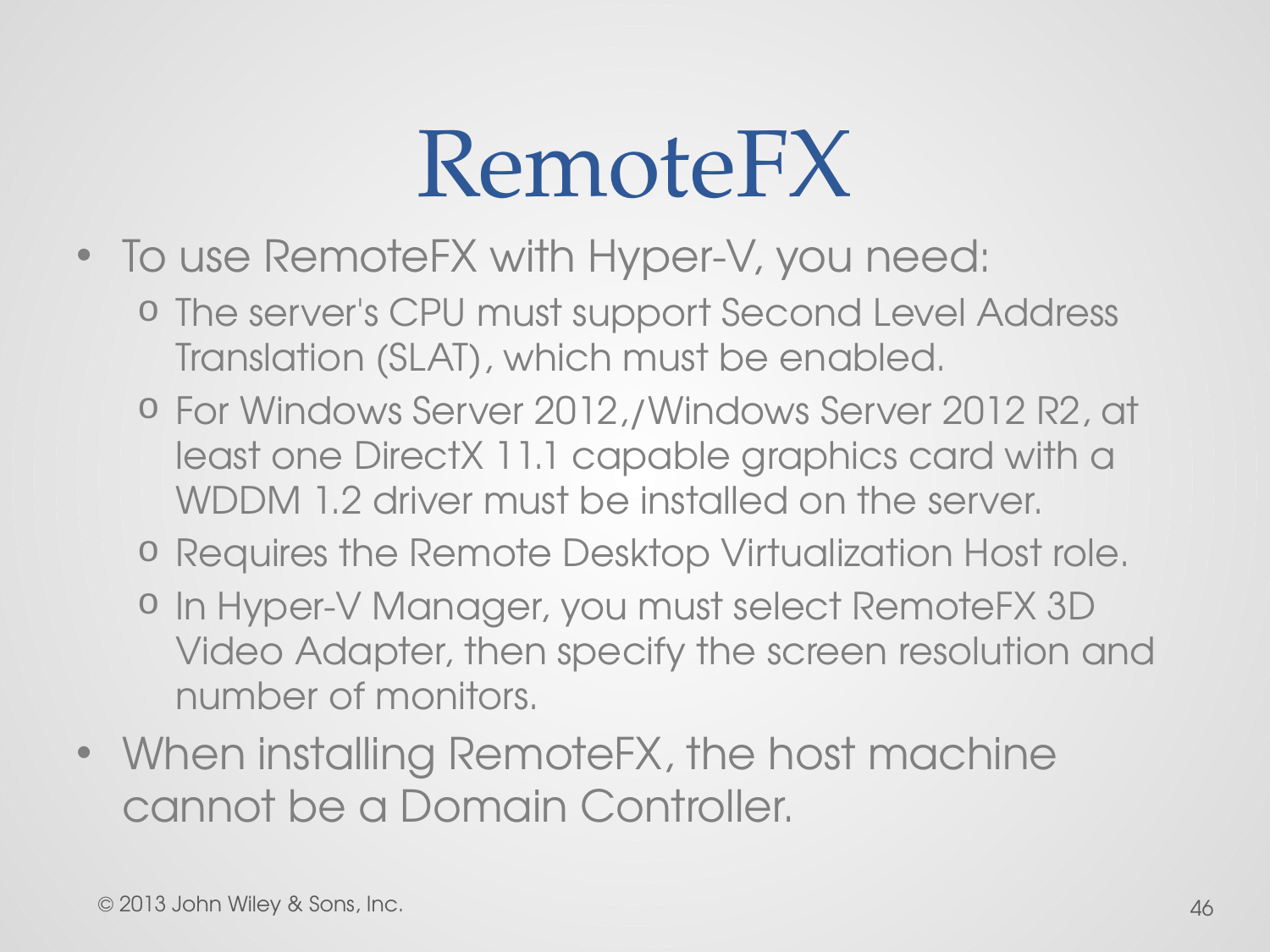

# RemoteFX
To use RemoteFX with Hyper-V, you need:
The server's CPU must support Second Level Address Translation (SLAT), which must be enabled.
For Windows Server 2012,/Windows Server 2012 R2, at least one DirectX 11.1 capable graphics card with a WDDM 1.2 driver must be installed on the server.
Requires the Remote Desktop Virtualization Host role.
In Hyper-V Manager, you must select RemoteFX 3D Video Adapter, then specify the screen resolution and number of monitors.
When installing RemoteFX, the host machine cannot be a Domain Controller.
© 2013 John Wiley & Sons, Inc.
46